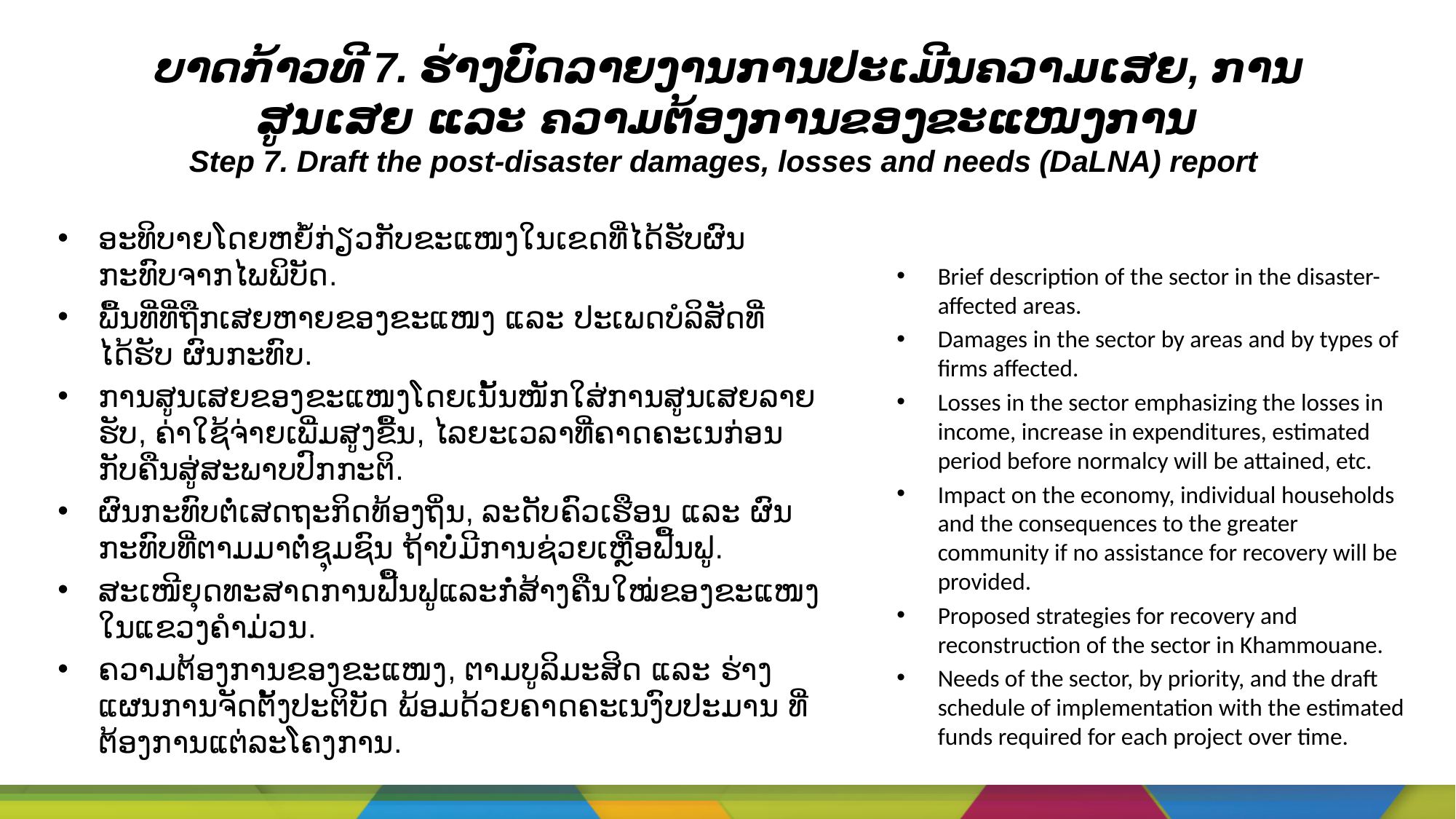

# ບາດກ້າວທີ 7. ຮ່າງບົດລາຍງານການປະເມີນຄວາມເສຍ, ການສູນເສຍ ແລະ ຄວາມຕ້ອງການຂອງຂະແໜງການ Step 7. Draft the post-disaster damages, losses and needs (DaLNA) report
ອະທິບາຍໂດຍຫຍໍ້ກ່ຽວກັບຂະແໜງໃນເຂດທີ່ໄດ້ຮັບຜົນກະທົບຈາກໄພພິບັດ.​
ພື້ນທີ່ທີ່ຖືກເສຍຫາຍຂອງຂະແໜງ ແລະ ປະເພດບໍລິສັດທີ່ໄດ້ຮັບ ຜົນກະທົບ.
ການສູນເສຍຂອງຂະແໜງໂດຍເນັ້ນໜັກໃສ່ການສູນເສຍລາຍຮັບ, ຄ່າໃຊ້ຈ່າຍເພີ່ມສູງຂື້ນ, ໄລຍະເວລາທີ່ຄາດຄະເນກ່ອນກັບຄືນສູ່ສະພາບປົກກະຕິ.
ຜົນກະທົບຕໍ່ເສດຖະກິດທ້ອງຖິ່ນ, ລະດັບຄົວເຮືອນ ແລະ ຜົນກະທົບທີ່ຕາມມາຕໍ່ຊຸມຊົນ ຖ້າບໍ່ມີການຊ່ວຍເຫຼືອຟື້ນຟູ.
ສະເໜີຍຸດທະສາດການຟື້ນຟູແລະກໍ່ສ້າງຄືນໃໝ່ຂອງຂະແໜງ ໃນແຂວງຄໍາມ່ວນ.
ຄວາມຕ້ອງການຂອງຂະແໜງ, ຕາມບູລິມະສິດ ແລະ ຮ່າງແຜນການຈັດຕັ້ງປະຕິບັດ ພ້ອມດ້ວຍຄາດຄະເນງົບປະມານ ທີ່ຕ້ອງການແຕ່ລະໂຄງການ.

Brief description of the sector in the disaster-affected areas.
Damages in the sector by areas and by types of firms affected.
Losses in the sector emphasizing the losses in income, increase in expenditures, estimated period before normalcy will be attained, etc.
Impact on the economy, individual households and the consequences to the greater community if no assistance for recovery will be provided.
Proposed strategies for recovery and reconstruction of the sector in Khammouane.
Needs of the sector, by priority, and the draft schedule of implementation with the estimated funds required for each project over time.